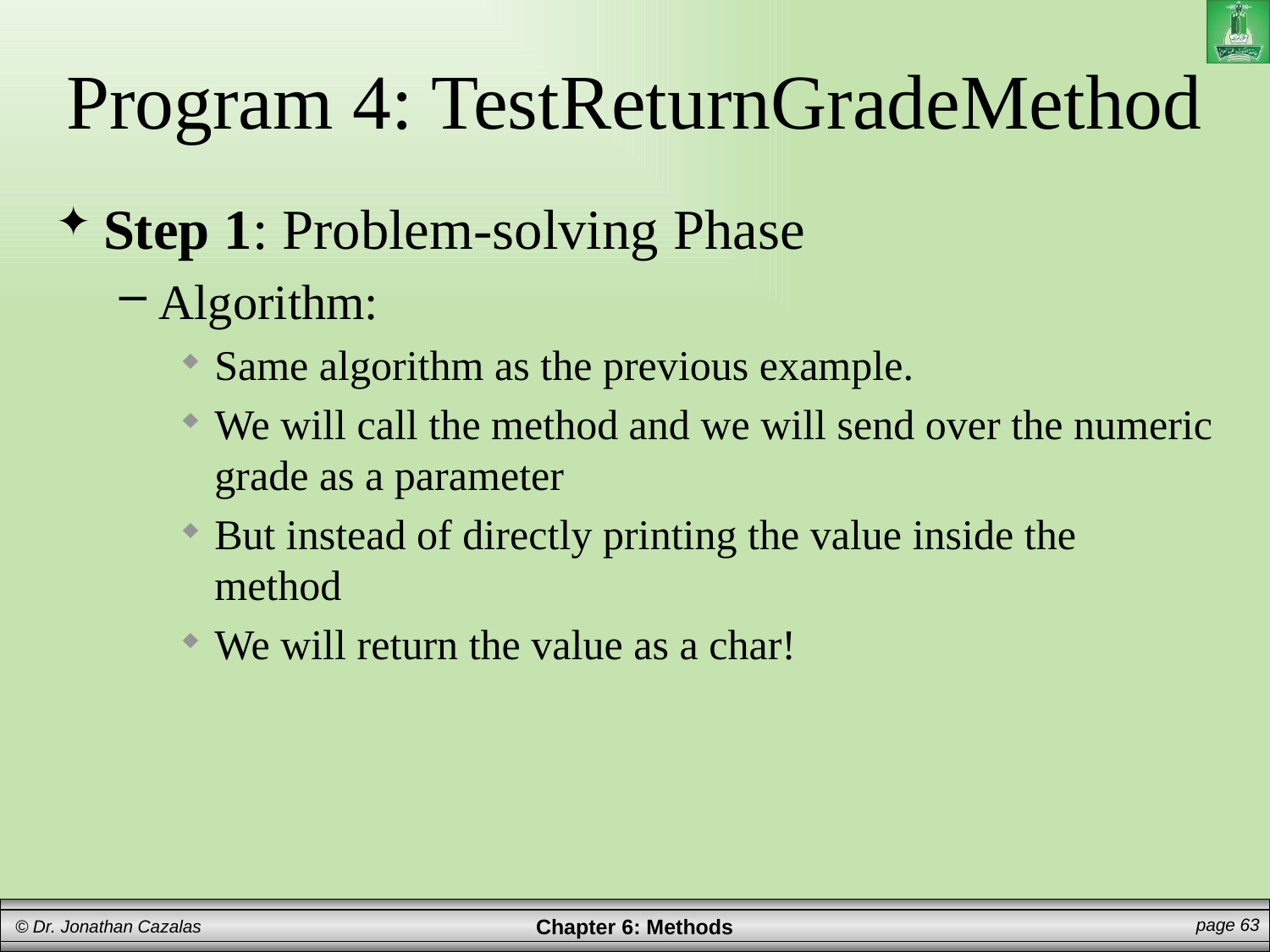

# Program 4: TestReturnGradeMethod
Step 1: Problem-solving Phase
Algorithm:
Same algorithm as the previous example.
We will call the method and we will send over the numeric grade as a parameter
But instead of directly printing the value inside the method
We will return the value as a char!